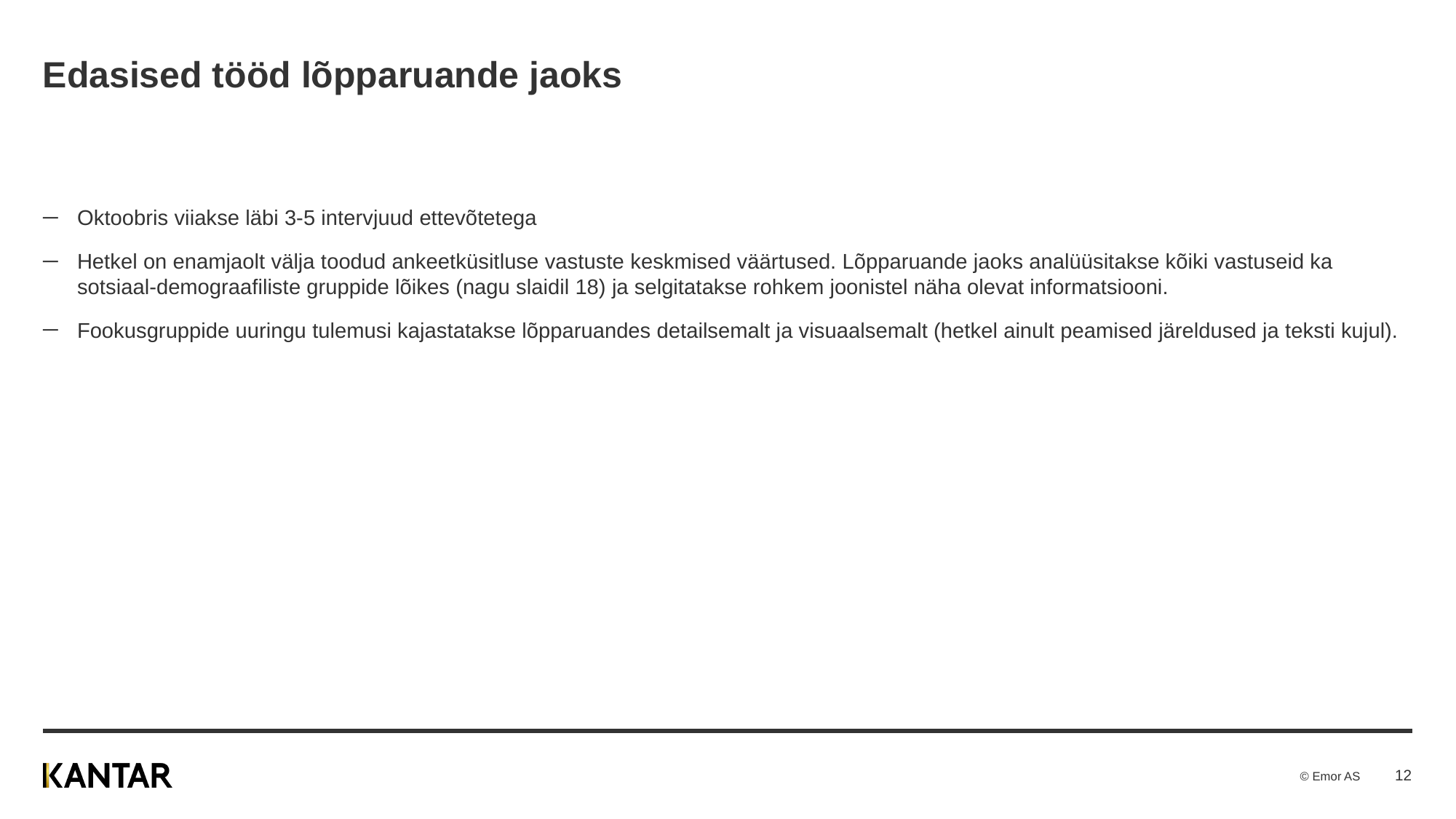

# Edasised tööd lõpparuande jaoks
Oktoobris viiakse läbi 3-5 intervjuud ettevõtetega
Hetkel on enamjaolt välja toodud ankeetküsitluse vastuste keskmised väärtused. Lõpparuande jaoks analüüsitakse kõiki vastuseid ka sotsiaal-demograafiliste gruppide lõikes (nagu slaidil 18) ja selgitatakse rohkem joonistel näha olevat informatsiooni.
Fookusgruppide uuringu tulemusi kajastatakse lõpparuandes detailsemalt ja visuaalsemalt (hetkel ainult peamised järeldused ja teksti kujul).

12